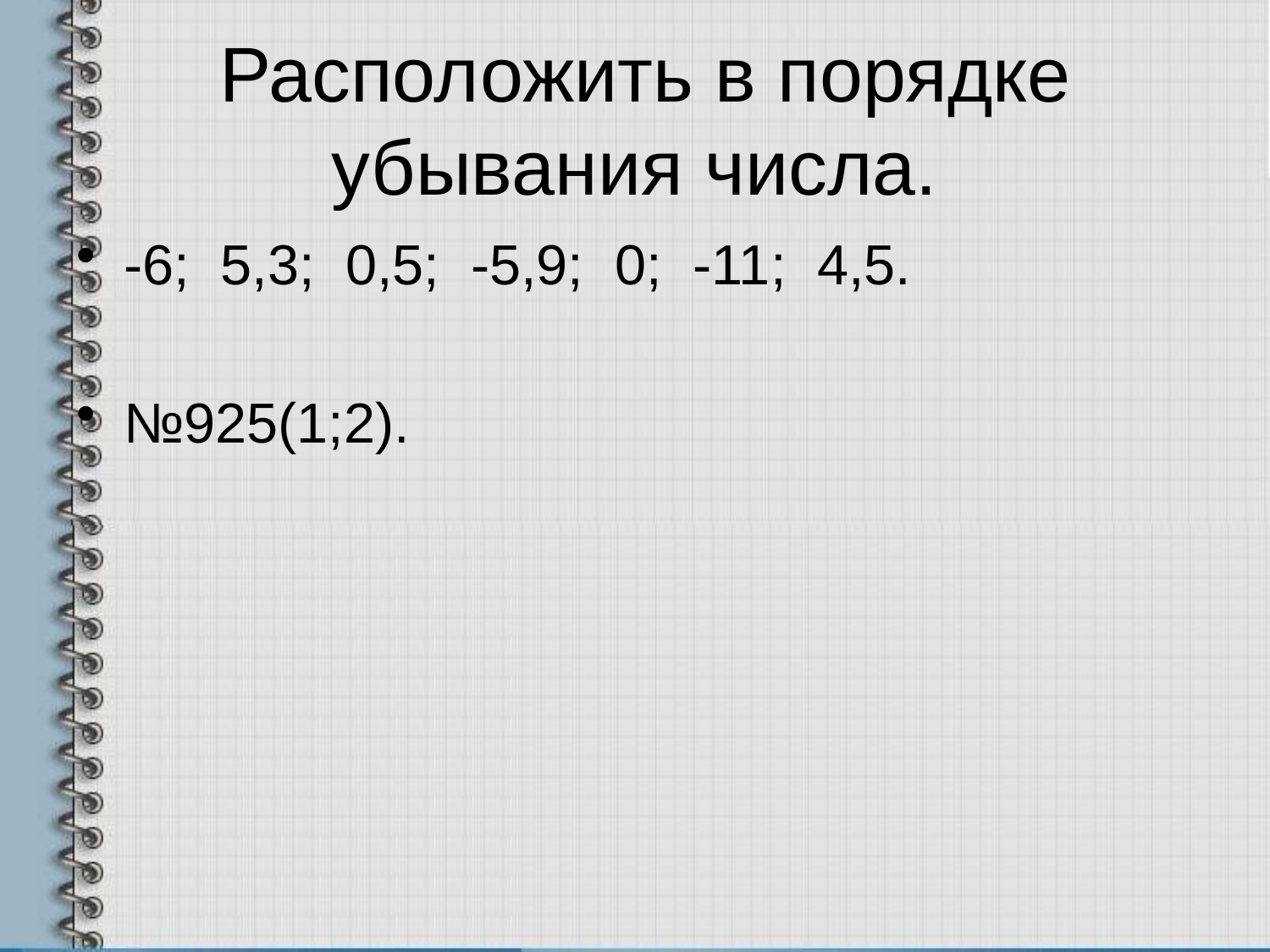

# Расположить в порядке убывания числа.
-6;  5,3;  0,5;  -5,9;  0;  -11;  4,5.

№925(1;2).